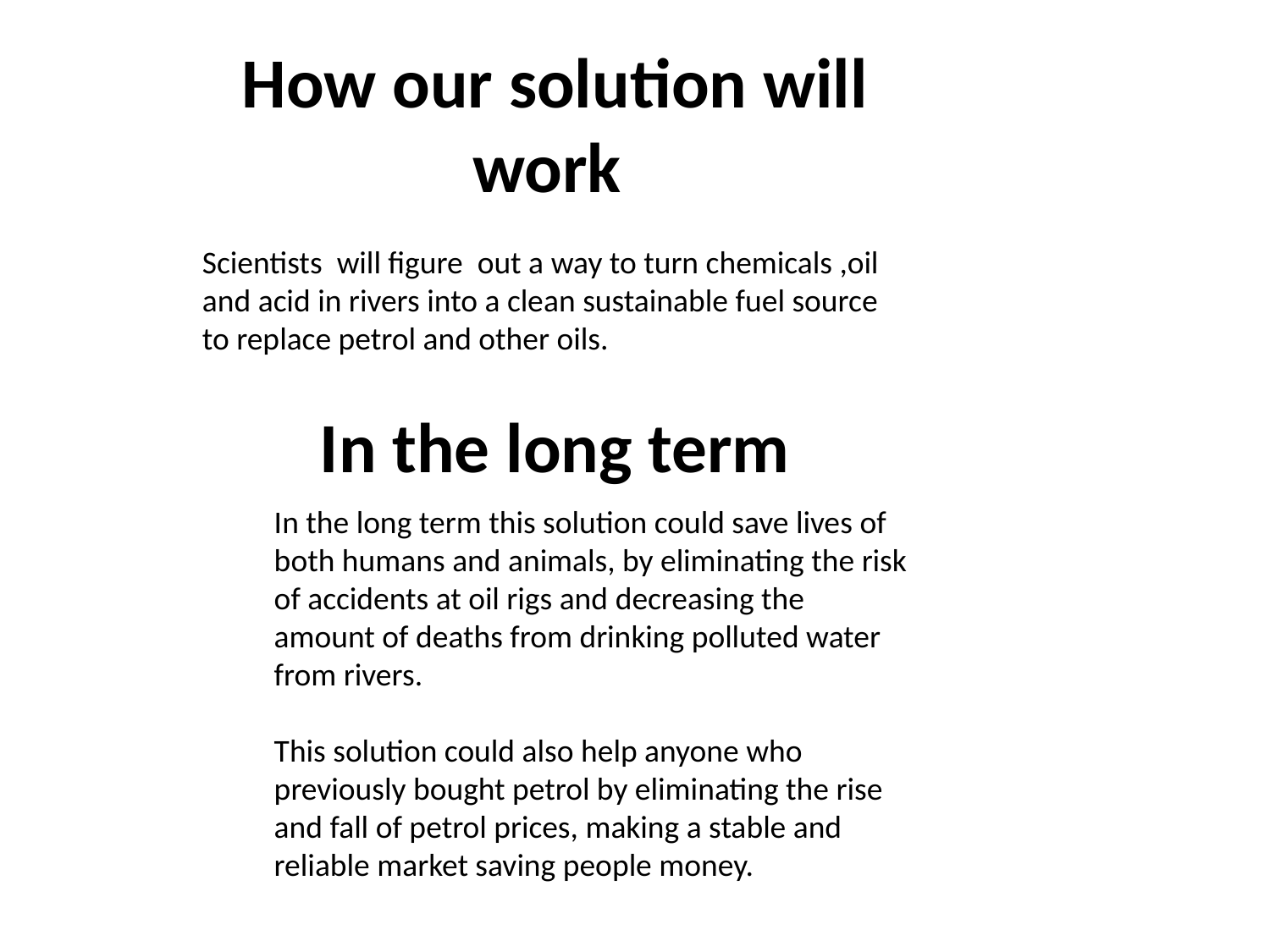

How our solution will work
Scientists  will figure  out a way to turn chemicals ,oil and acid in rivers into a clean sustainable fuel source to replace petrol and other oils.
In the long term
In the long term this solution could save lives of both humans and animals, by eliminating the risk of accidents at oil rigs and decreasing the amount of deaths from drinking polluted water from rivers.

This solution could also help anyone who previously bought petrol by eliminating the rise and fall of petrol prices, making a stable and reliable market saving people money.